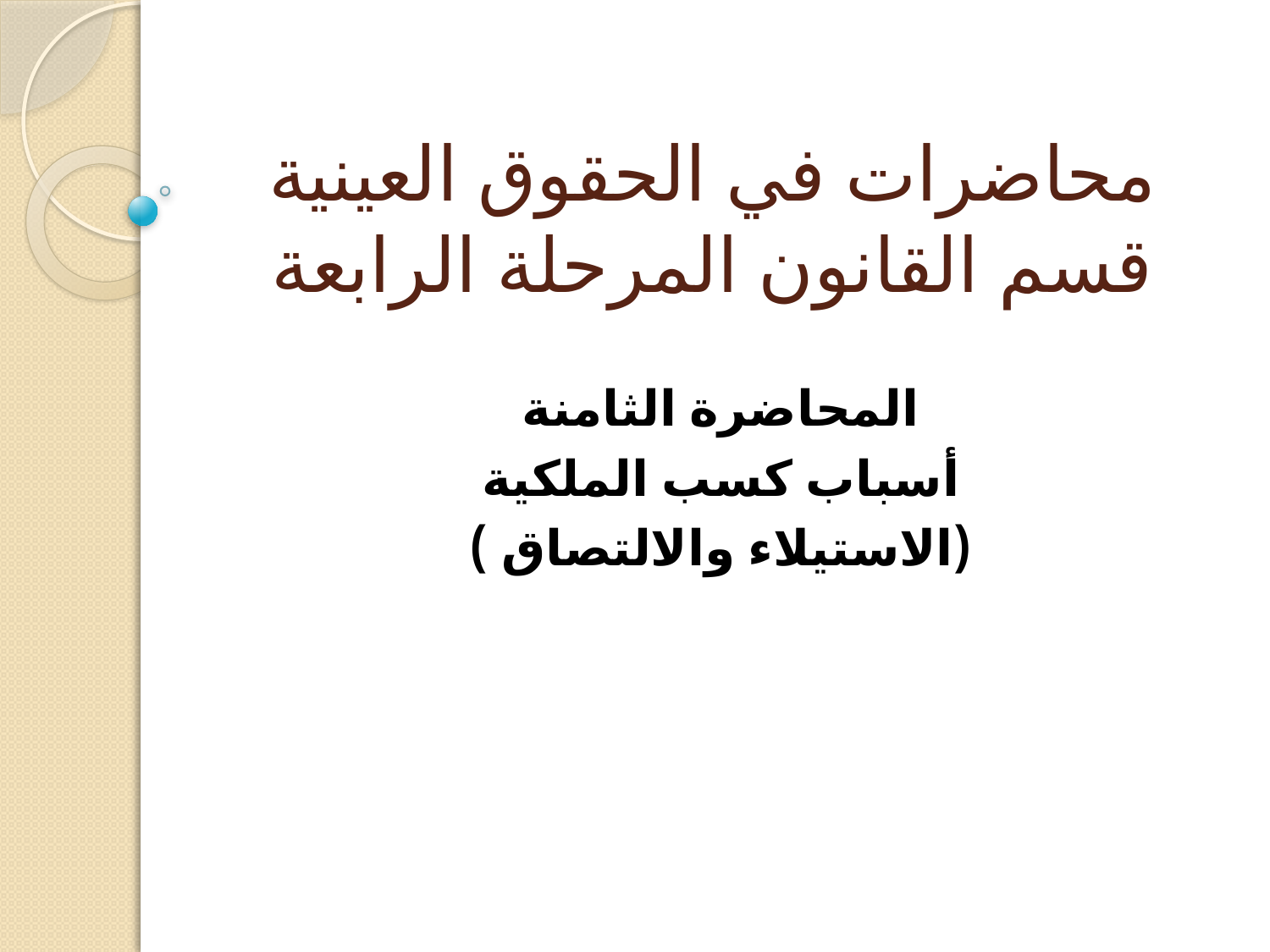

# محاضرات في الحقوق العينية قسم القانون المرحلة الرابعة
المحاضرة الثامنة
أسباب كسب الملكية
(الاستيلاء والالتصاق )